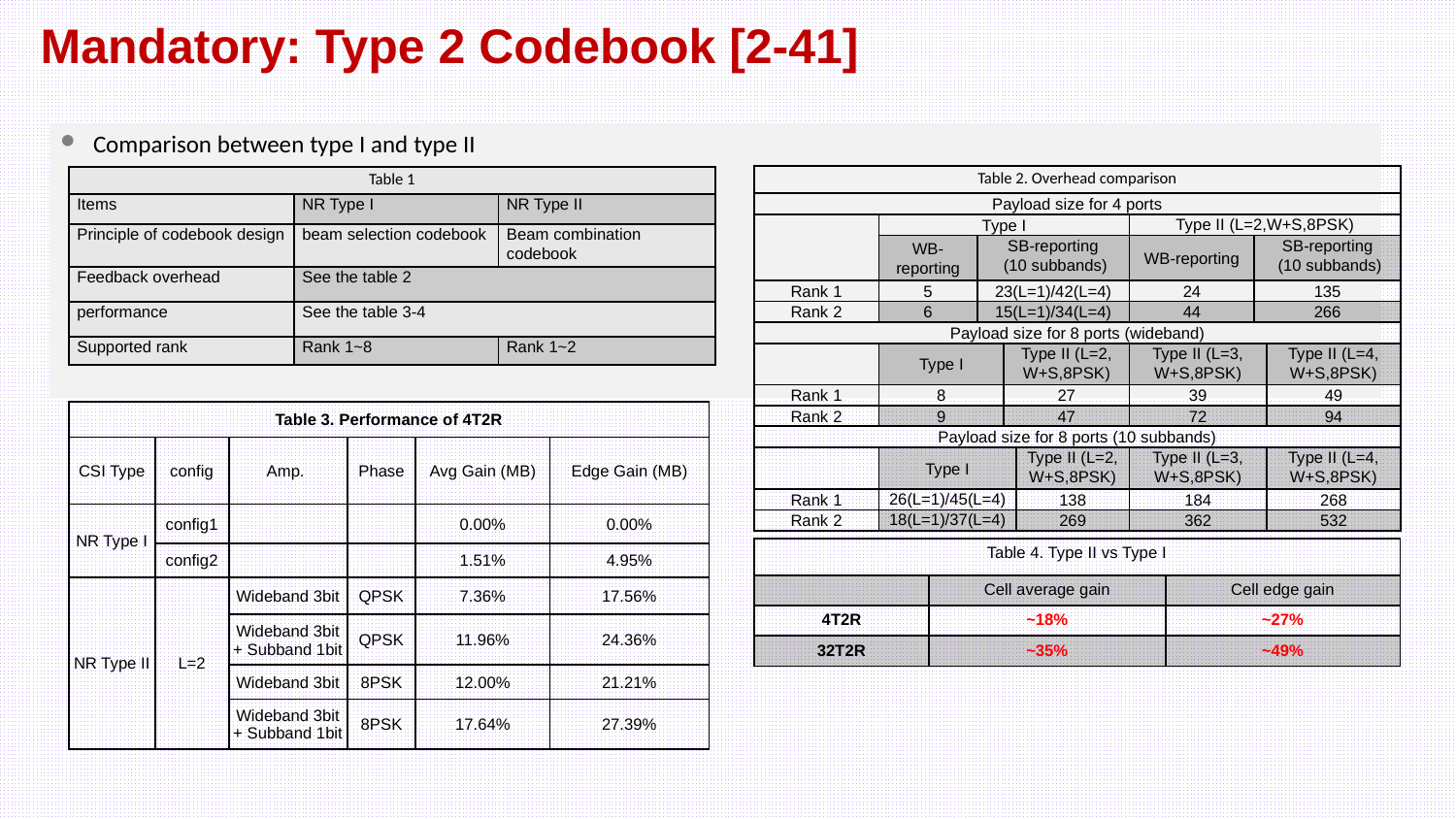

Mandatory: Type 2 Codebook [2-41]
Comparison between type I and type II

| Table 2. Overhead comparison |  |  |  |  |  |  |  |
| --- | --- | --- | --- | --- | --- | --- | --- |
| Payload size for 4 ports |  |  |  |  |  |  |  |
|  | Type I |  |  |  | Type II (L=2,W+S,8PSK) |  |  |
|  | WB-reporting | SB-reporting (10 subbands) |  |  | WB-reporting | SB-reporting (10 subbands) |  |
| Rank 1 | 5 | 23(L=1)/42(L=4) |  |  | 24 | 135 |  |
| Rank 2 | 6 | 15(L=1)/34(L=4) |  |  | 44 | 266 |  |
| Payload size for 8 ports (wideband) |  |  |  |  |  |  |  |
|  | Type I |  | Type II (L=2, W+S,8PSK) |  | Type II (L=3, W+S,8PSK) |  | Type II (L=4, W+S,8PSK) |
| Rank 1 | 8 |  | 27 |  | 39 |  | 49 |
| Rank 2 | 9 |  | 47 |  | 72 |  | 94 |
| Payload size for 8 ports (10 subbands) |  |  |  |  |  |  |  |
|  | Type I |  |  | Type II (L=2, W+S,8PSK) | Type II (L=3, W+S,8PSK) |  | Type II (L=4, W+S,8PSK) |
| Rank 1 | 26(L=1)/45(L=4) |  |  | 138 | 184 |  | 268 |
| Rank 2 | 18(L=1)/37(L=4) |  |  | 269 | 362 |  | 532 |
| Table 1 |  |  |
| --- | --- | --- |
| Items | NR Type I | NR Type II |
| Principle of codebook design | beam selection codebook | Beam combination codebook |
| Feedback overhead | See the table 2 |  |
| performance | See the table 3-4 |  |
| Supported rank | Rank 1~8 | Rank 1~2 |
| Table 3. Performance of 4T2R |  |  |  |  |  |
| --- | --- | --- | --- | --- | --- |
| CSI Type | config | Amp. | Phase | Avg Gain (MB) | Edge Gain (MB) |
| NR Type I | config1 |  |  | 0.00% | 0.00% |
|  | config2 |  |  | 1.51% | 4.95% |
| NR Type II | L=2 | Wideband 3bit | QPSK | 7.36% | 17.56% |
|  |  | Wideband 3bit + Subband 1bit | QPSK | 11.96% | 24.36% |
|  |  | Wideband 3bit | 8PSK | 12.00% | 21.21% |
|  |  | Wideband 3bit + Subband 1bit | 8PSK | 17.64% | 27.39% |
| Table 4. Type II vs Type I |  |  |
| --- | --- | --- |
|  | Cell average gain | Cell edge gain |
| 4T2R | ~18% | ~27% |
| 32T2R | ~35% | ~49% |